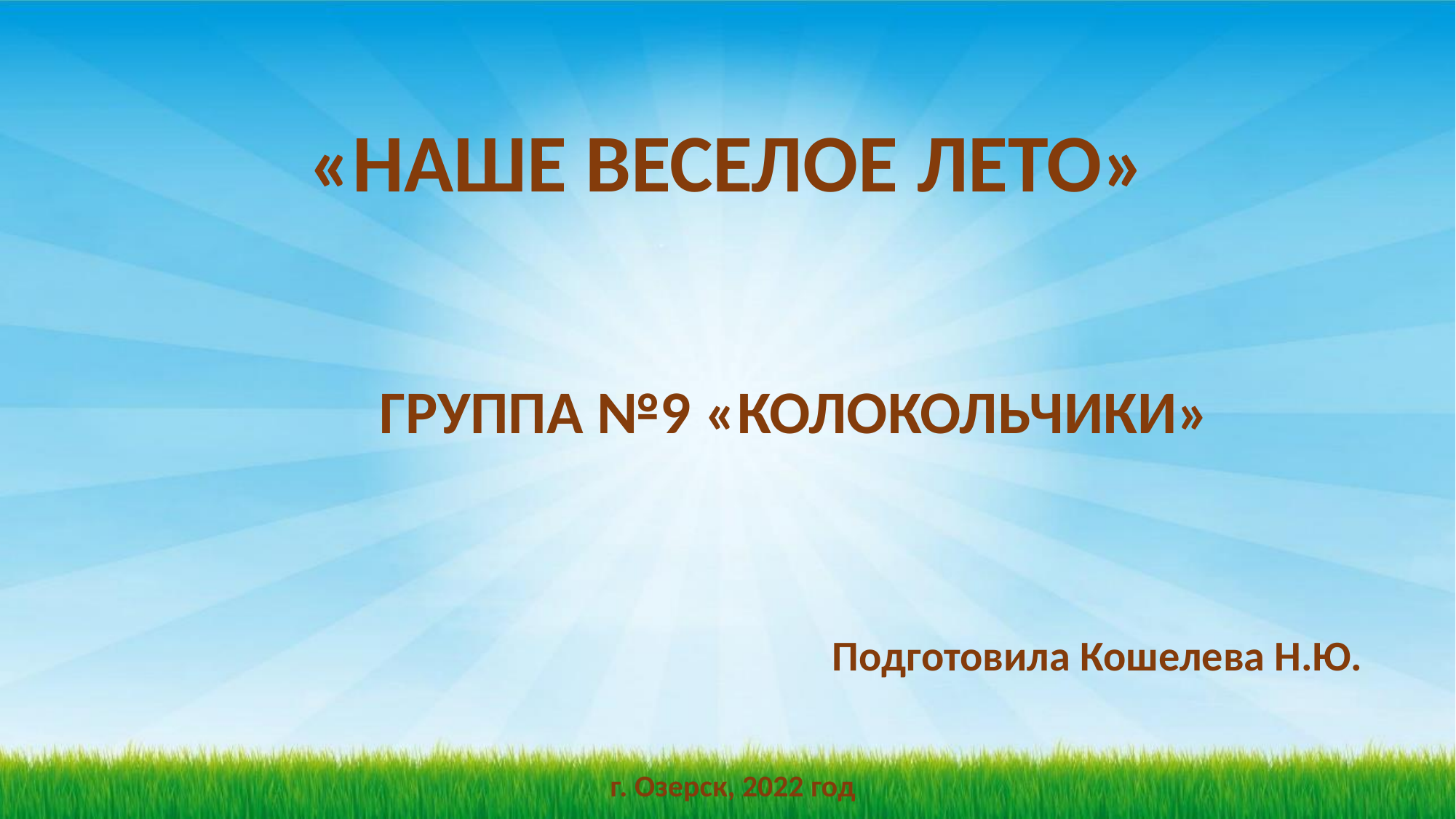

«НАШЕ ВЕСЕЛОЕ ЛЕТО»
ГРУППА №9 «КОЛОКОЛЬЧИКИ»
Подготовила Кошелева Н.Ю.
г. Озерск, 2022 год